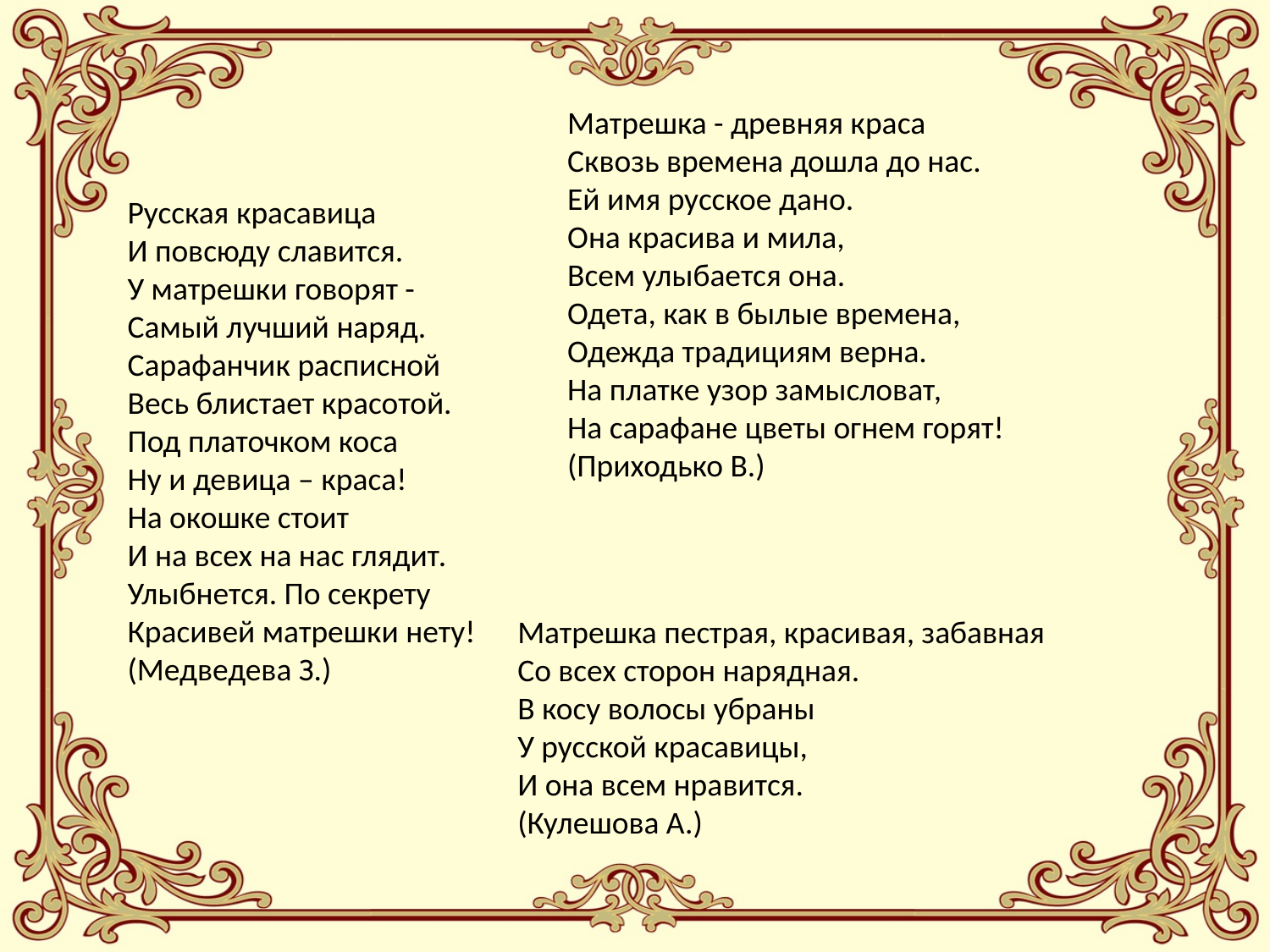

Матрешка - древняя краса
Сквозь времена дошла до нас.
Ей имя русское дано.
Она красива и мила,
Всем улыбается она.
Одета, как в былые времена,
Одежда традициям верна.
На платке узор замысловат,
На сарафане цветы огнем горят!
(Приходько В.)
Русская красавица
И повсюду славится.
У матрешки говорят -
Самый лучший наряд.
Сарафанчик расписной
Весь блистает красотой.
Под платочком коса
Ну и девица – краса!
На окошке стоит
И на всех на нас глядит.
Улыбнется. По секрету
Красивей матрешки нету!
(Медведева З.)
Матрешка пестрая, красивая, забавная
Со всех сторон нарядная.
В косу волосы убраны
У русской красавицы,
И она всем нравится.
(Кулешова А.)